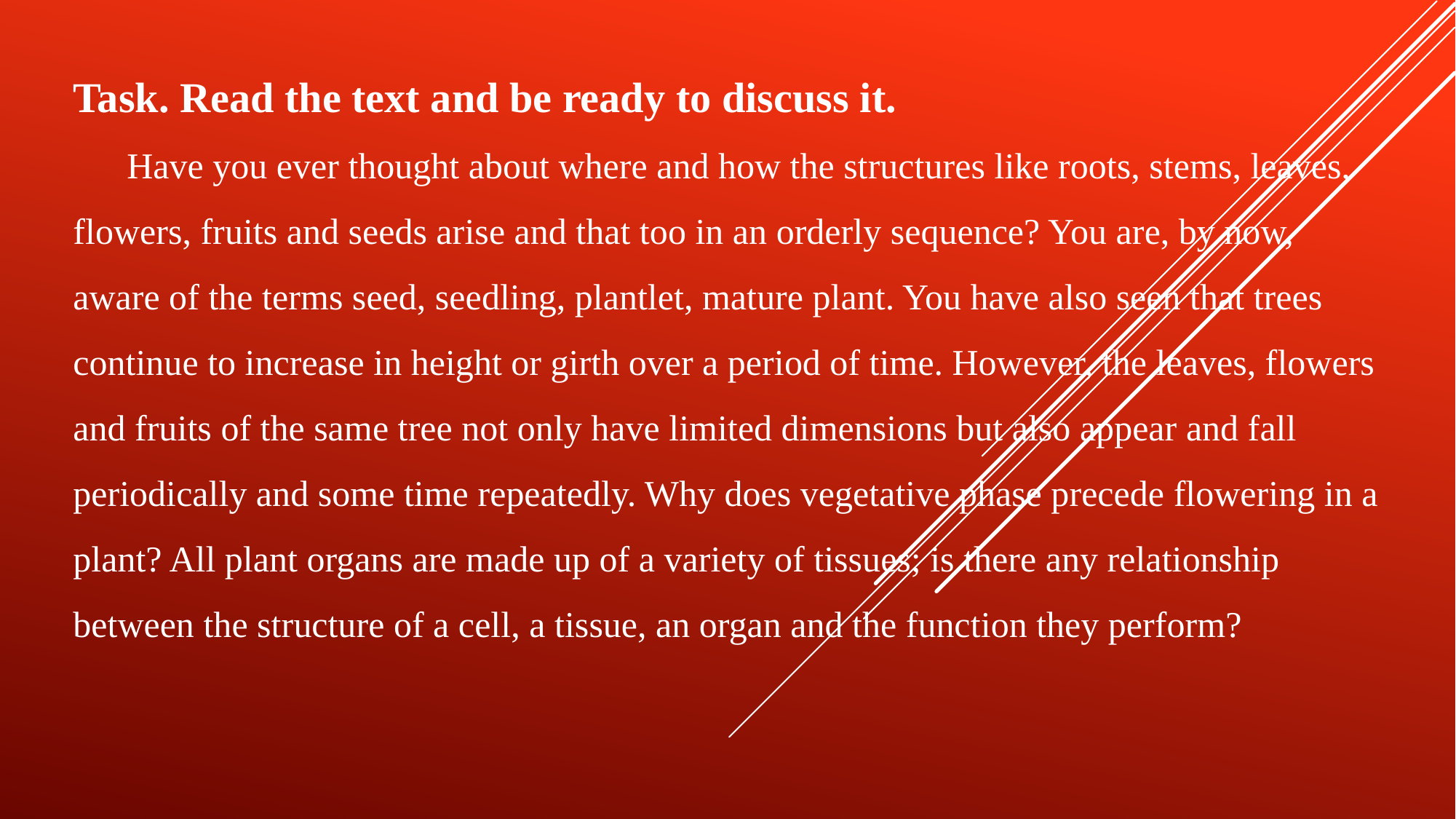

Task. Read the text and be ready to discuss it.
Have you ever thought about where and how the structures like roots, stems, leaves, flowers, fruits and seeds arise and that too in an orderly sequence? You are, by now, aware of the terms seed, seedling, plantlet, mature plant. You have also seen that trees continue to increase in height or girth over a period of time. However, the leaves, flowers and fruits of the same tree not only have limited dimensions but also appear and fall periodically and some time repeatedly. Why does vegetative phase precede flowering in a plant? All plant organs are made up of a variety of tissues; is there any relationship between the structure of a cell, a tissue, an organ and the function they perform?